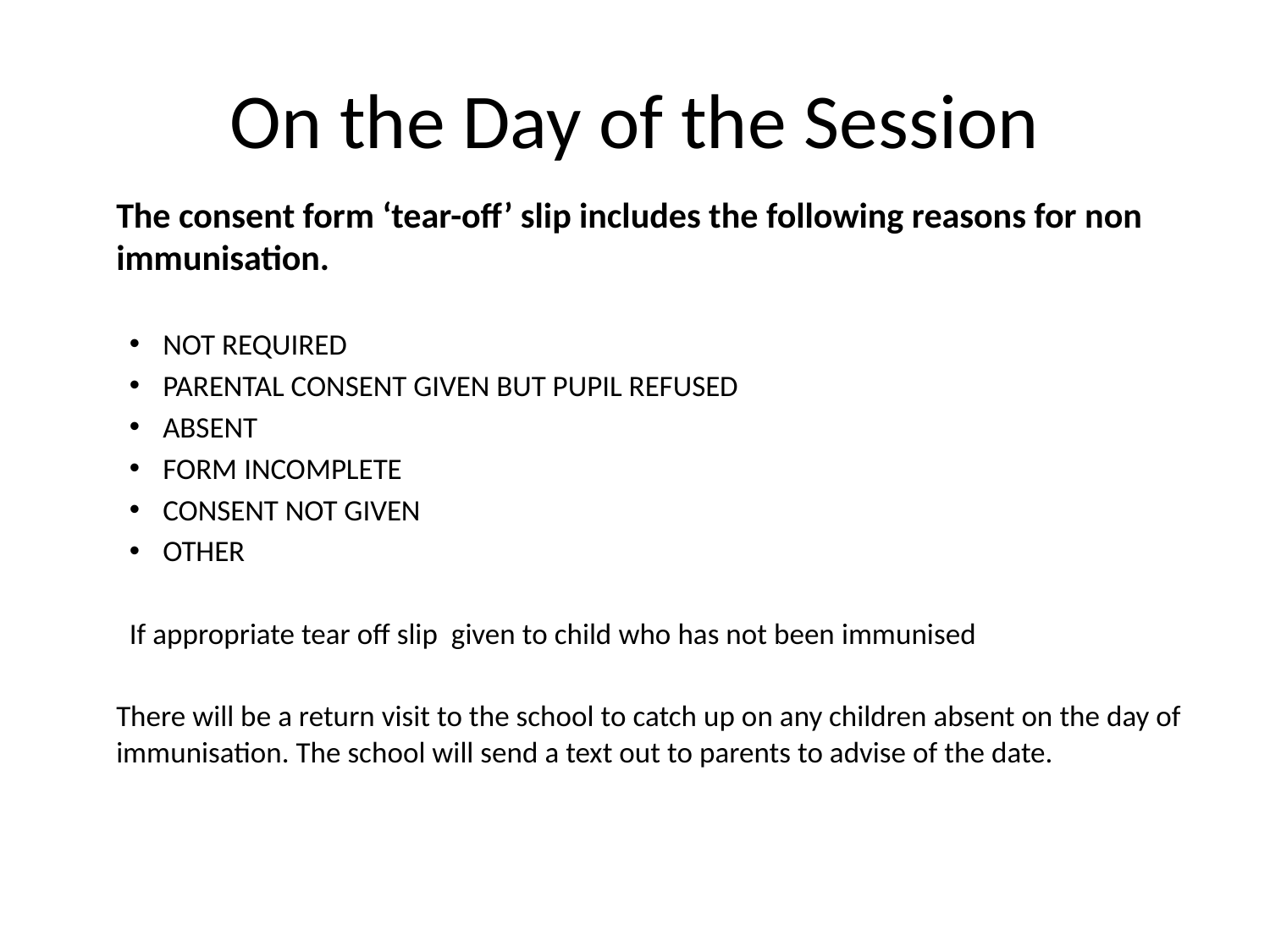

# On the Day of the Session
	The consent form ‘tear-off’ slip includes the following reasons for non immunisation.

NOT REQUIRED
PARENTAL CONSENT GIVEN BUT PUPIL REFUSED
ABSENT
FORM INCOMPLETE
CONSENT NOT GIVEN
OTHER

If appropriate tear off slip  given to child who has not been immunised

	There will be a return visit to the school to catch up on any children absent on the day of immunisation. The school will send a text out to parents to advise of the date.